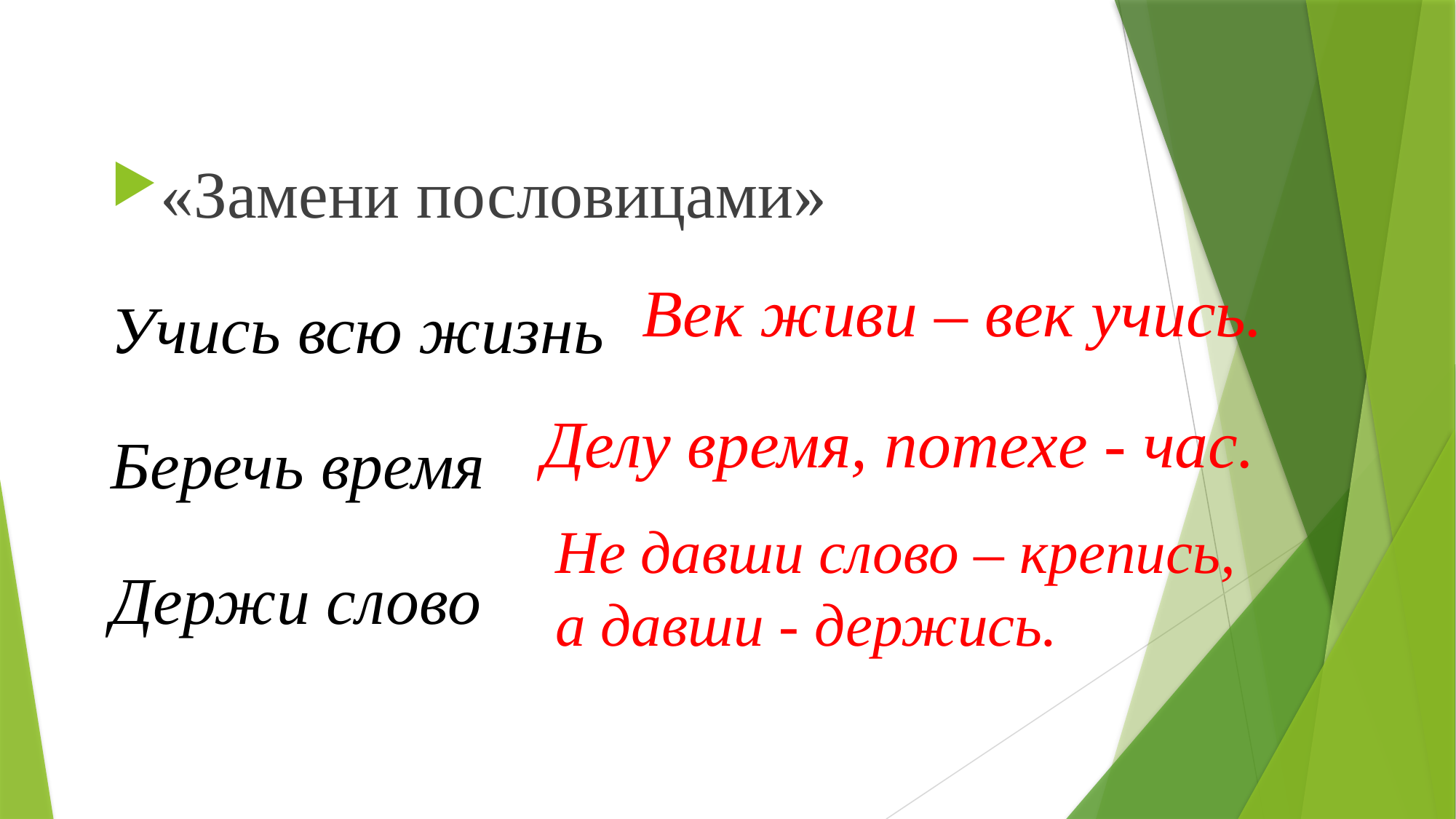

«Замени пословицами»
Учись всю жизнь
Беречь время
Держи слово
Век живи – век учись.
Делу время, потехе - час.
Не давши слово – крепись, а давши - держись.